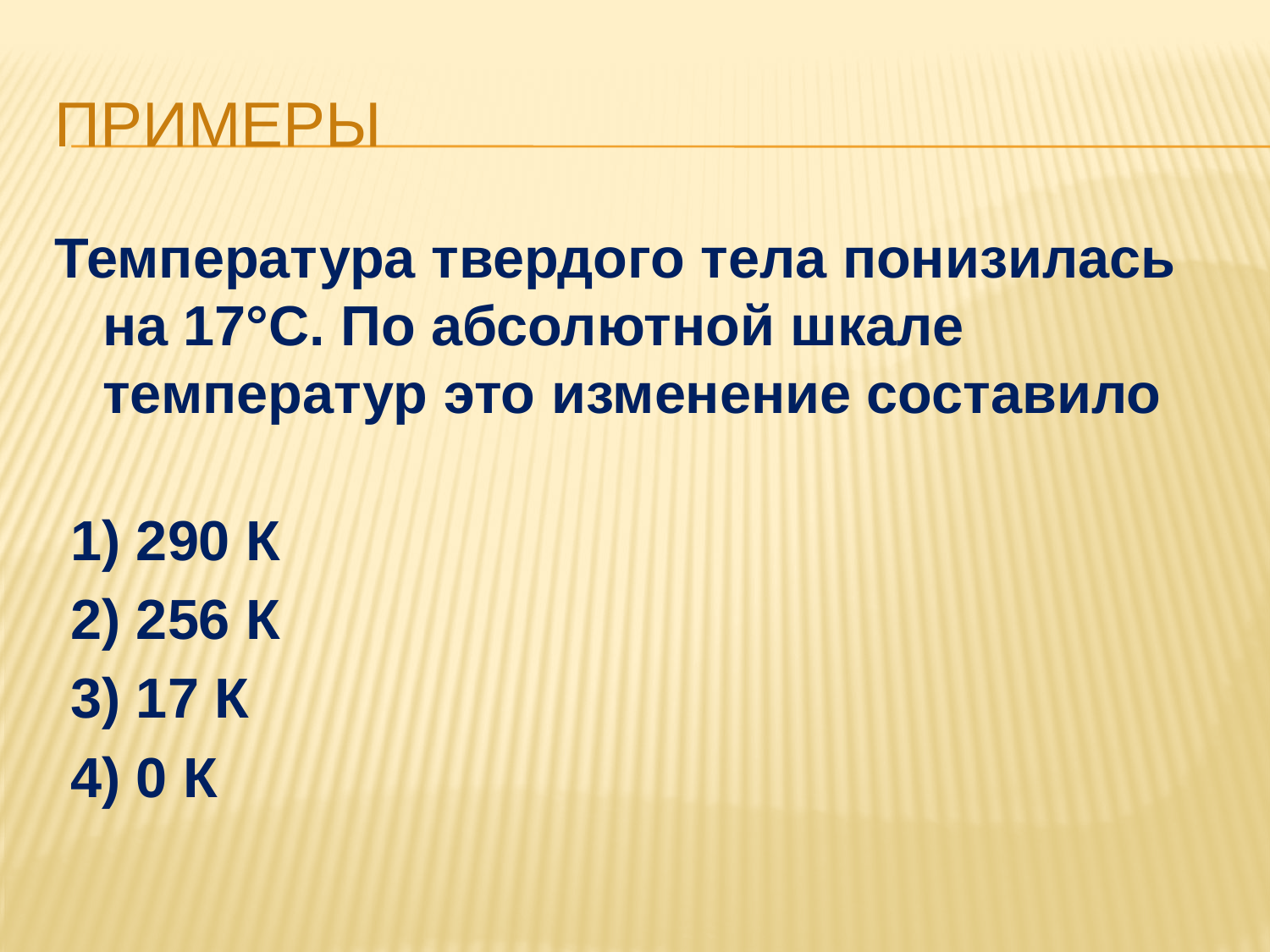

# ПРИМЕРЫ
Температура твердого тела понизилась на 17°С. По абсолютной шкале температур это изменение составило
 1) 290 К
 2) 256 К
 3) 17 К
 4) 0 К